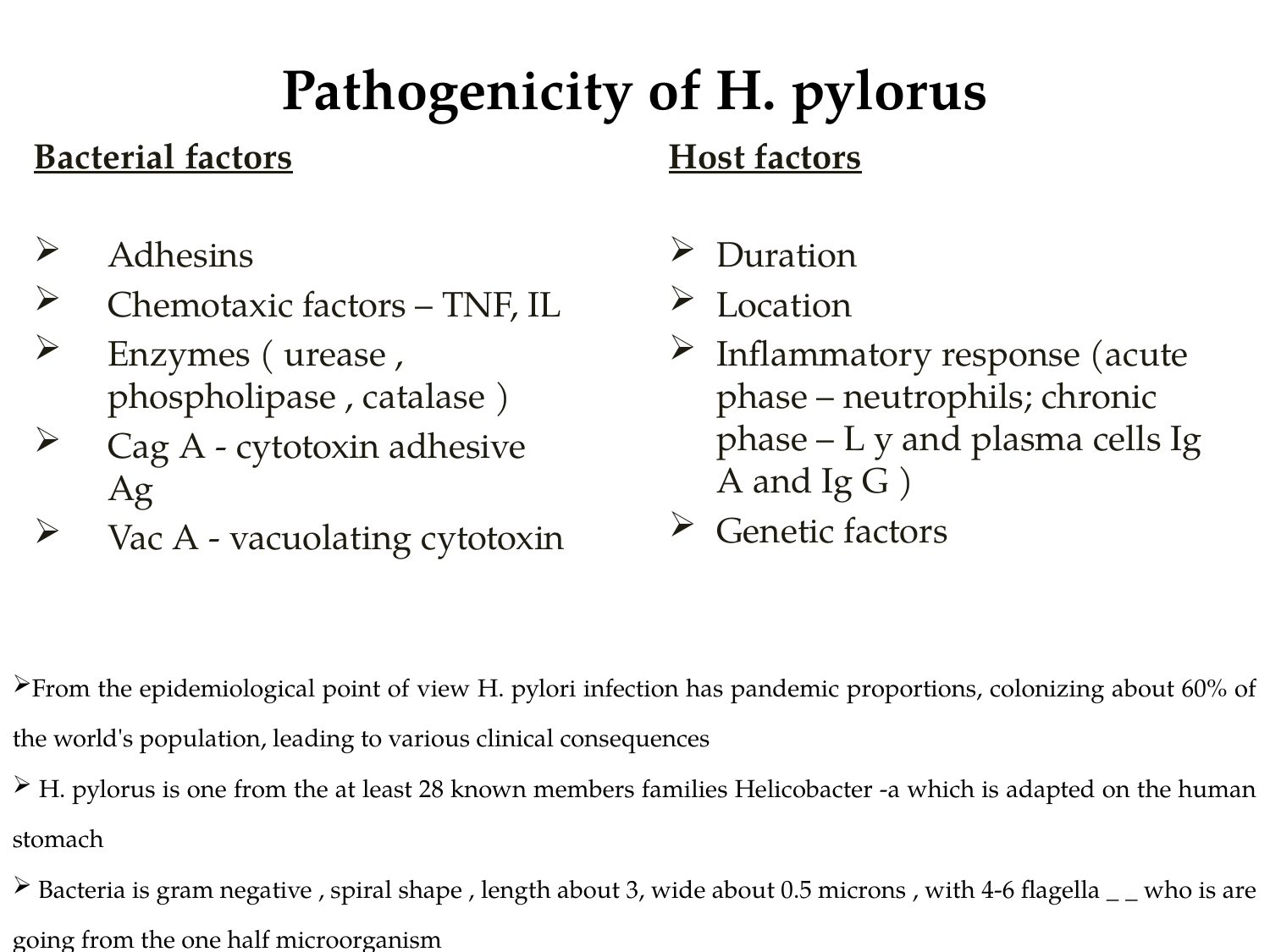

# Pathogenicity of H. pylorus
Bacterial factors

Adhesins
Chemotaxic factors – TNF, IL
Enzymes ( urease , phospholipase , catalase )
Cag A - cytotoxin adhesive Ag
Vac A - vacuolating cytotoxin
Host factors

Duration
Location
Inflammatory response (acute phase – neutrophils; chronic phase – L y and plasma cells Ig A and Ig G )
Genetic factors

From the epidemiological point of view H. pylori infection has pandemic proportions, colonizing about 60% of the world's population, leading to various clinical consequences
 H. pylorus is one from the at least 28 known members families Helicobacter -a which is adapted on the human stomach
 Bacteria is gram negative , spiral shape , length about 3, wide about 0.5 microns , with 4-6 flagella _ _ who is are going from the one half microorganism